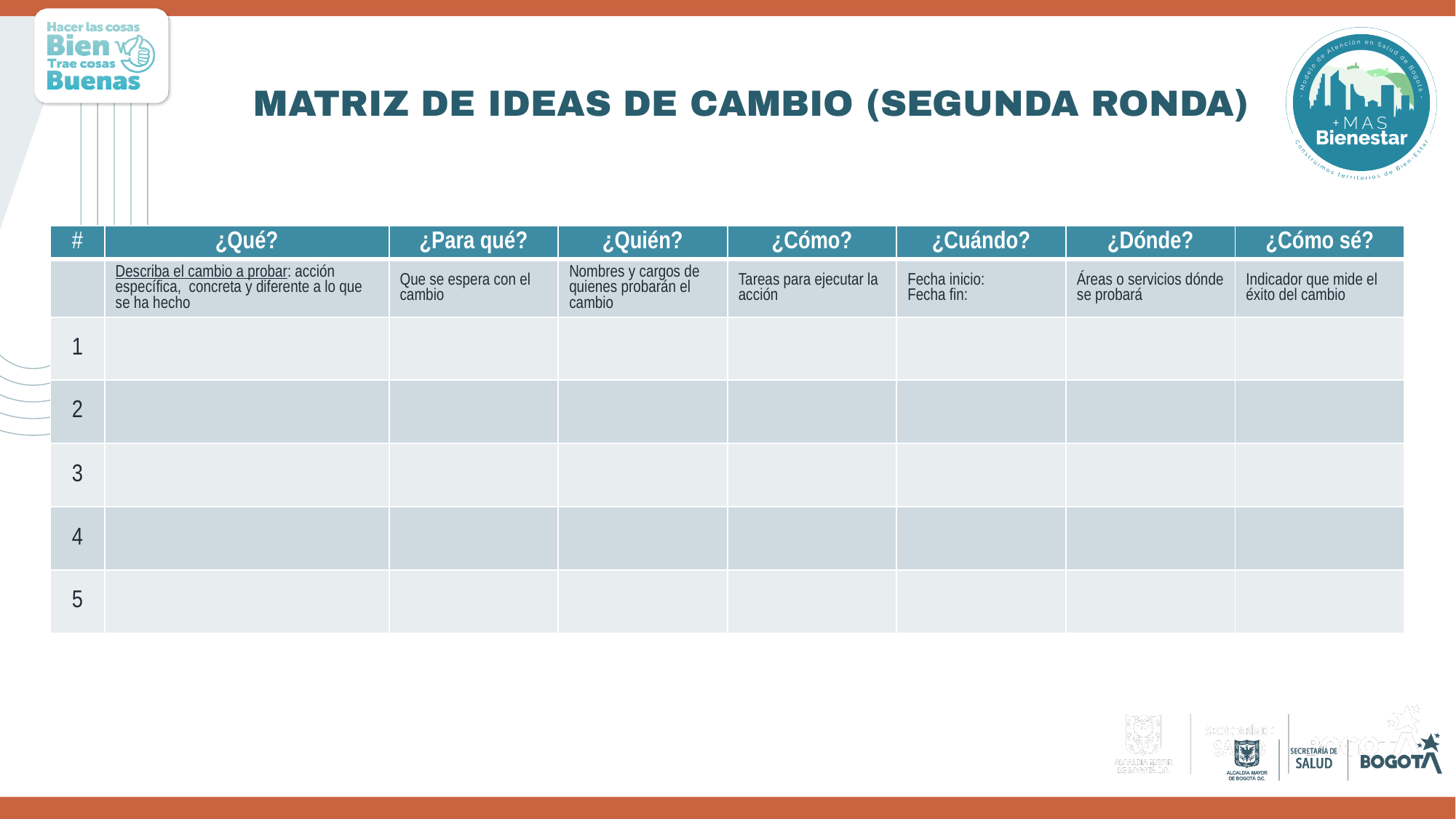

MATRIZ DE IDEAS DE CAMBIO (SEGUNDA RONDA)
| # | ¿Qué? | ¿Para qué? | ¿Quién? | ¿Cómo? | ¿Cuándo? | ¿Dónde? | ¿Cómo sé? |
| --- | --- | --- | --- | --- | --- | --- | --- |
|  | Describa el cambio a probar: acción específica, concreta y diferente a lo que se ha hecho | Que se espera con el cambio | Nombres y cargos de quienes probarán el cambio | Tareas para ejecutar la acción | Fecha inicio: Fecha fin: | Áreas o servicios dónde se probará | Indicador que mide el éxito del cambio |
| 1 |  |  |  |  |  |  |  |
| 2 |  |  |  |  |  |  |  |
| 3 |  |  |  |  |  |  |  |
| 4 |  |  |  |  |  |  |  |
| 5 |  |  |  |  |  |  |  |